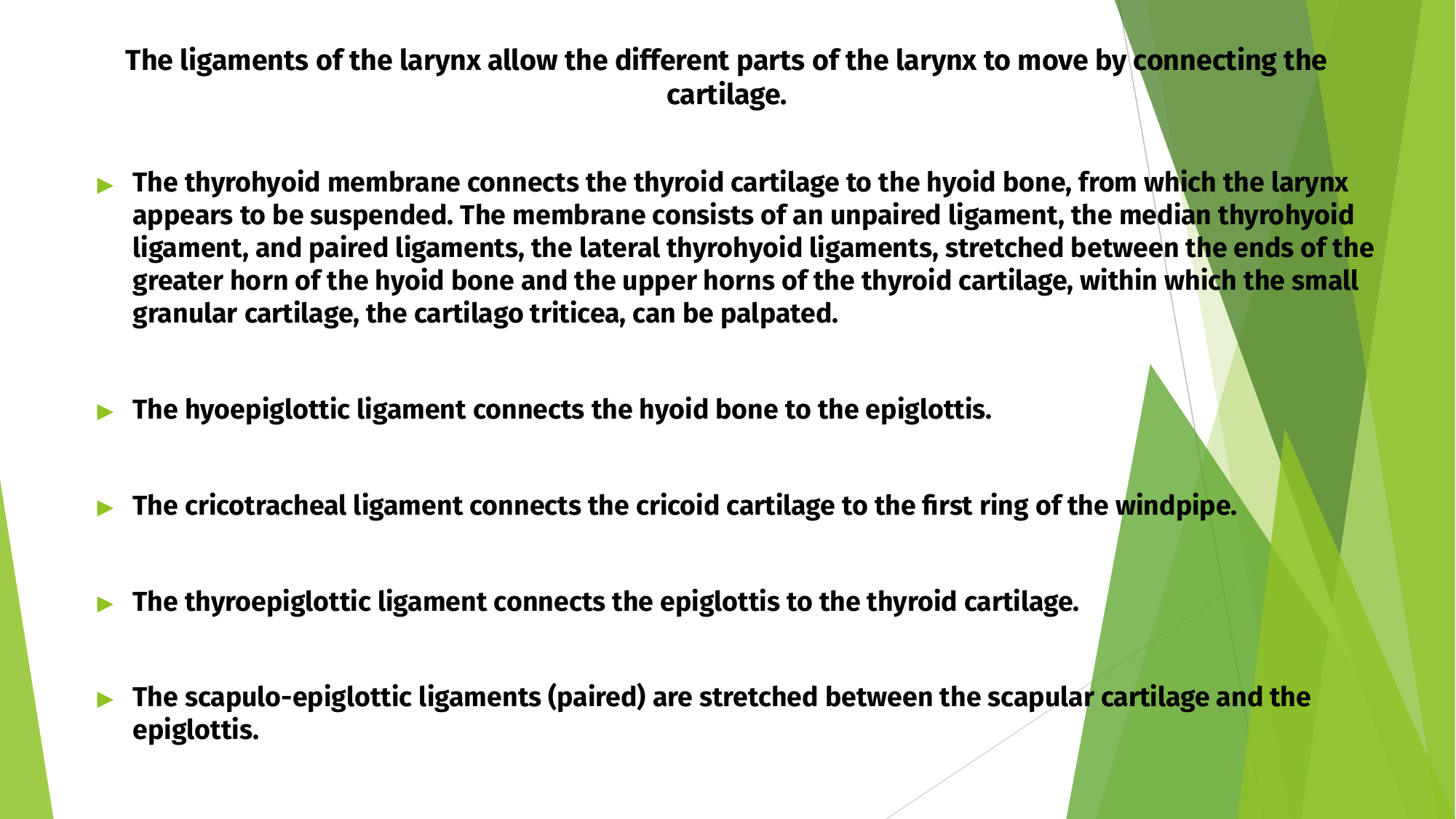

# The ligaments of the larynx allow the different parts of the larynx to move by connecting the cartilage.
The thyrohyoid membrane connects the thyroid cartilage to the hyoid bone, from which the larynx appears to be suspended. The membrane consists of an unpaired ligament, the median thyrohyoid ligament, and paired ligaments, the lateral thyrohyoid ligaments, stretched between the ends of the greater horn of the hyoid bone and the upper horns of the thyroid cartilage, within which the small granular cartilage, the cartilago triticea, can be palpated.

The hyoepiglottic ligament connects the hyoid bone to the epiglottis.

The cricotracheal ligament connects the cricoid cartilage to the first ring of the windpipe.

The thyroepiglottic ligament connects the epiglottis to the thyroid cartilage.

The scapulo-epiglottic ligaments (paired) are stretched between the scapular cartilage and the epiglottis.